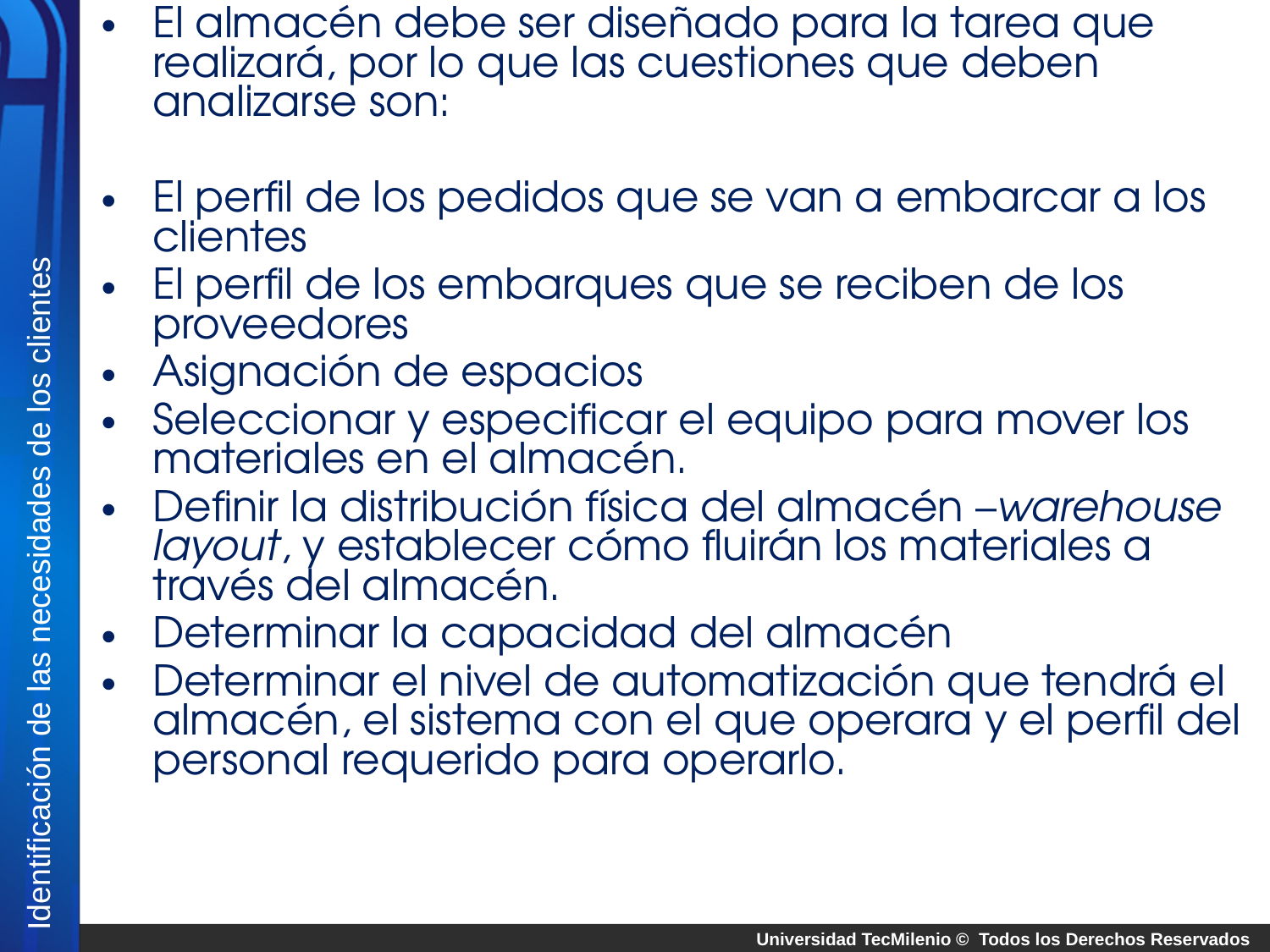

El almacén debe ser diseñado para la tarea que realizará, por lo que las cuestiones que deben analizarse son:

El perfil de los pedidos que se van a embarcar a los clientes
El perfil de los embarques que se reciben de los proveedores
Asignación de espacios
Seleccionar y especificar el equipo para mover los materiales en el almacén.
Definir la distribución física del almacén –warehouse layout, y establecer cómo fluirán los materiales a través del almacén.
Determinar la capacidad del almacén
Determinar el nivel de automatización que tendrá el almacén, el sistema con el que operara y el perfil del personal requerido para operarlo.

Identificación de las necesidades de los clientes